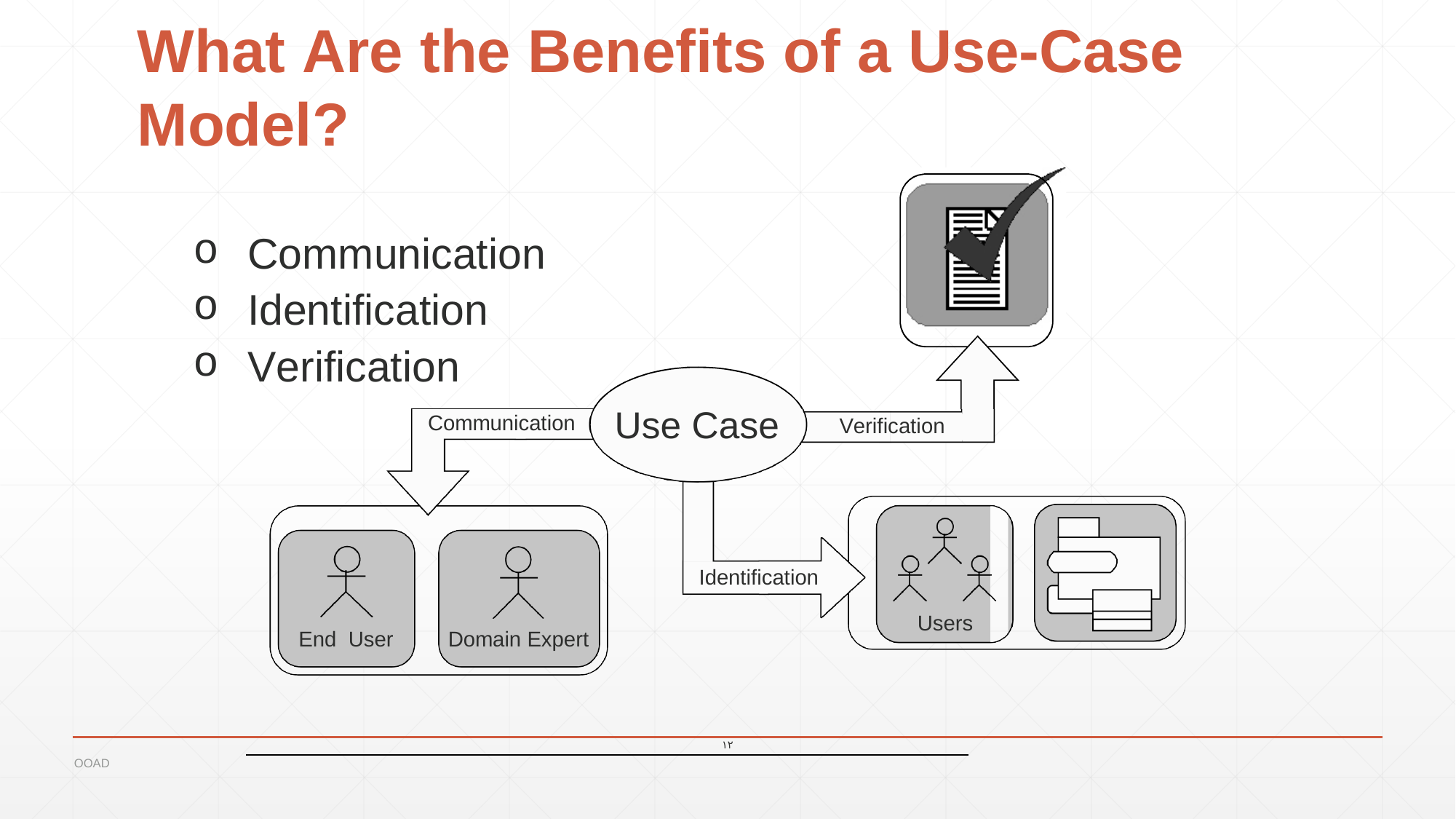

# What Are the Benefits of a Use-Case Model?

Communication
Identification
Verification

Use Case

Communication
Verification
Identification
Users
End  User
Domain Expert
١٢
OOAD